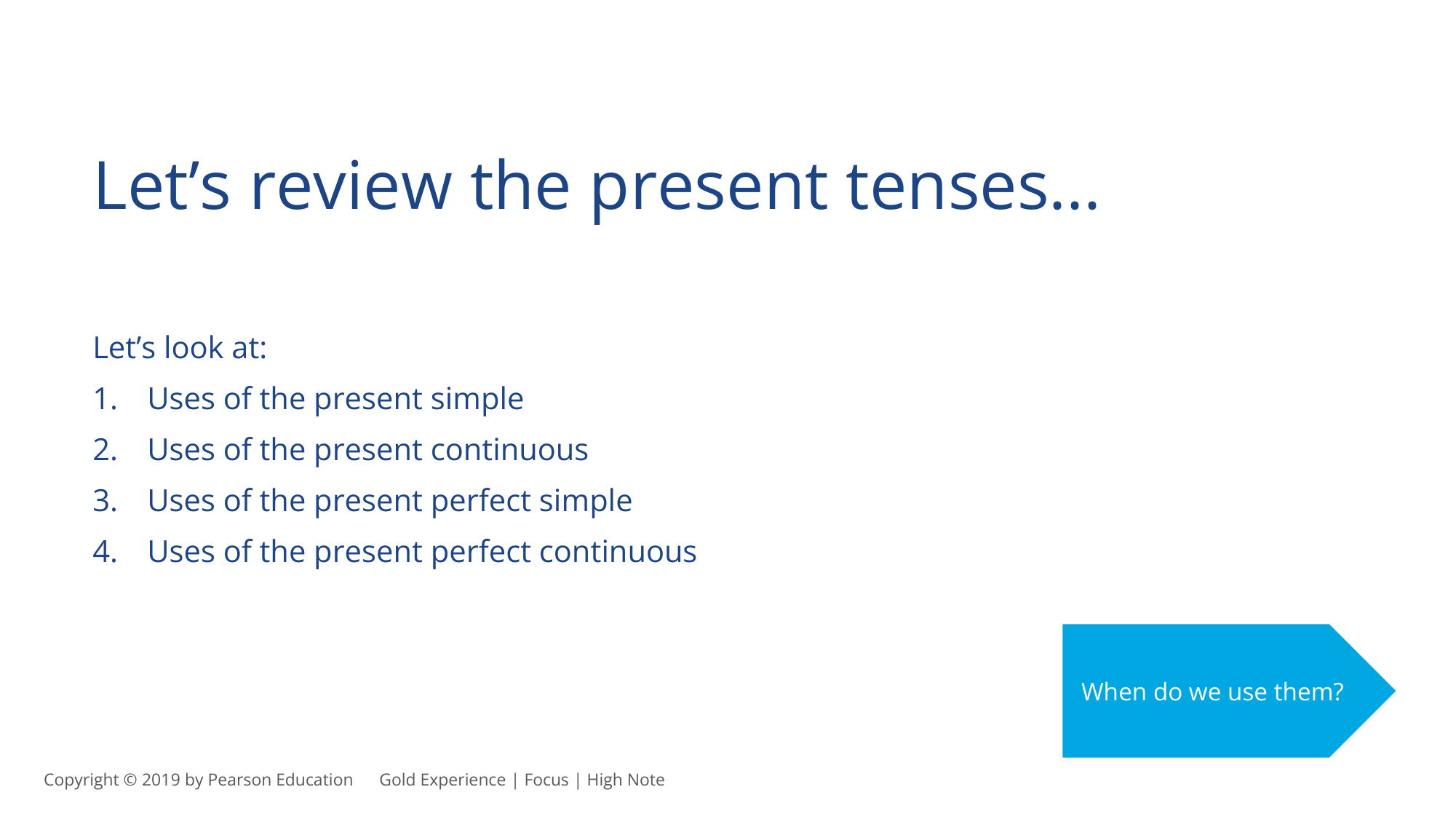

Let’s review the present tenses...
Let’s look at:
Uses of the present simple
Uses of the present continuous
Uses of the present perfect simple
Uses of the present perfect continuous

When do we use them?
Copyright © 2019 by Pearson Education      Gold Experience | Focus | High Note